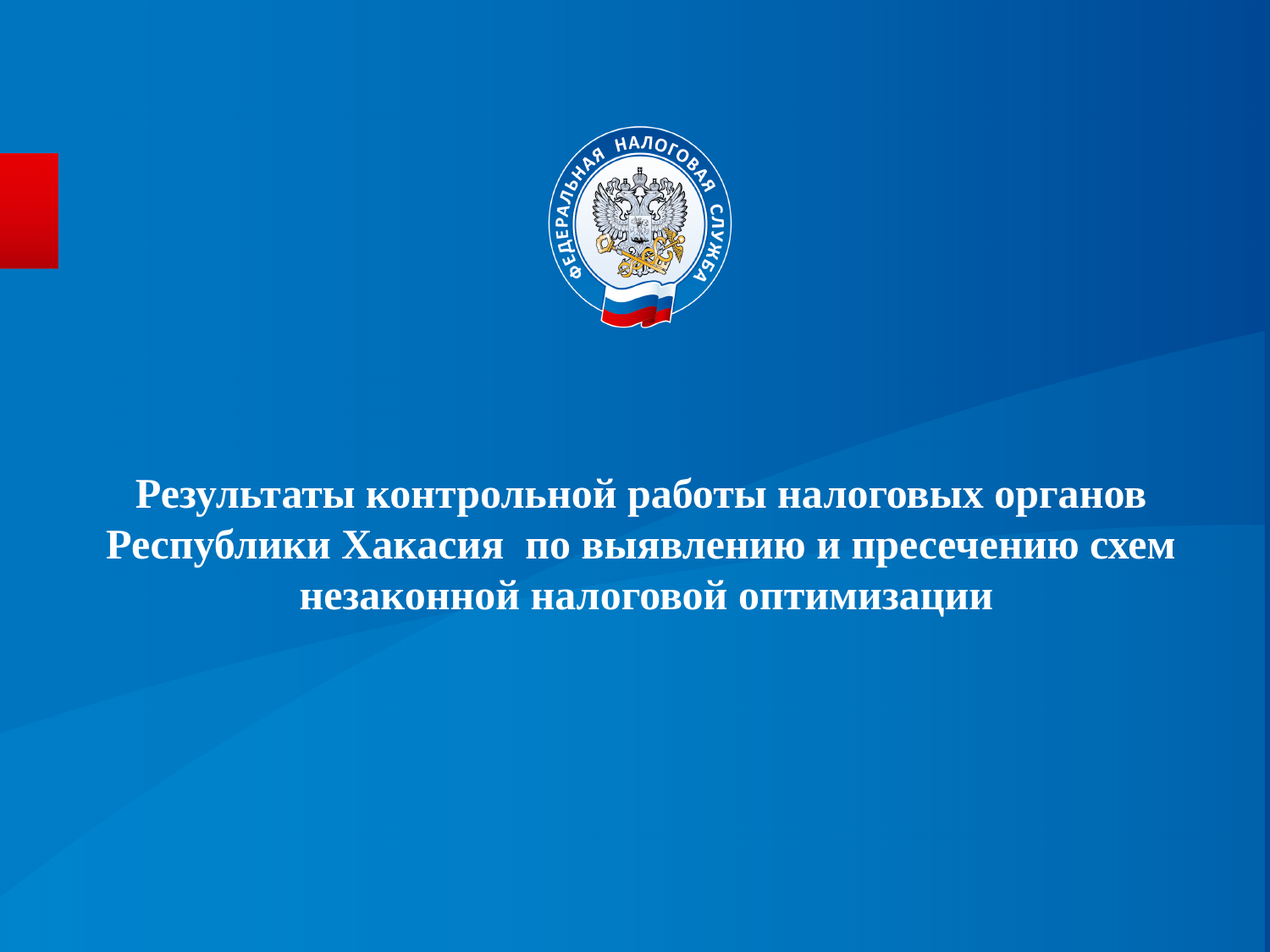

Результаты контрольной работы налоговых органов
Республики Хакасия  по выявлению и пресечению схем
незаконной налоговой оптимизации